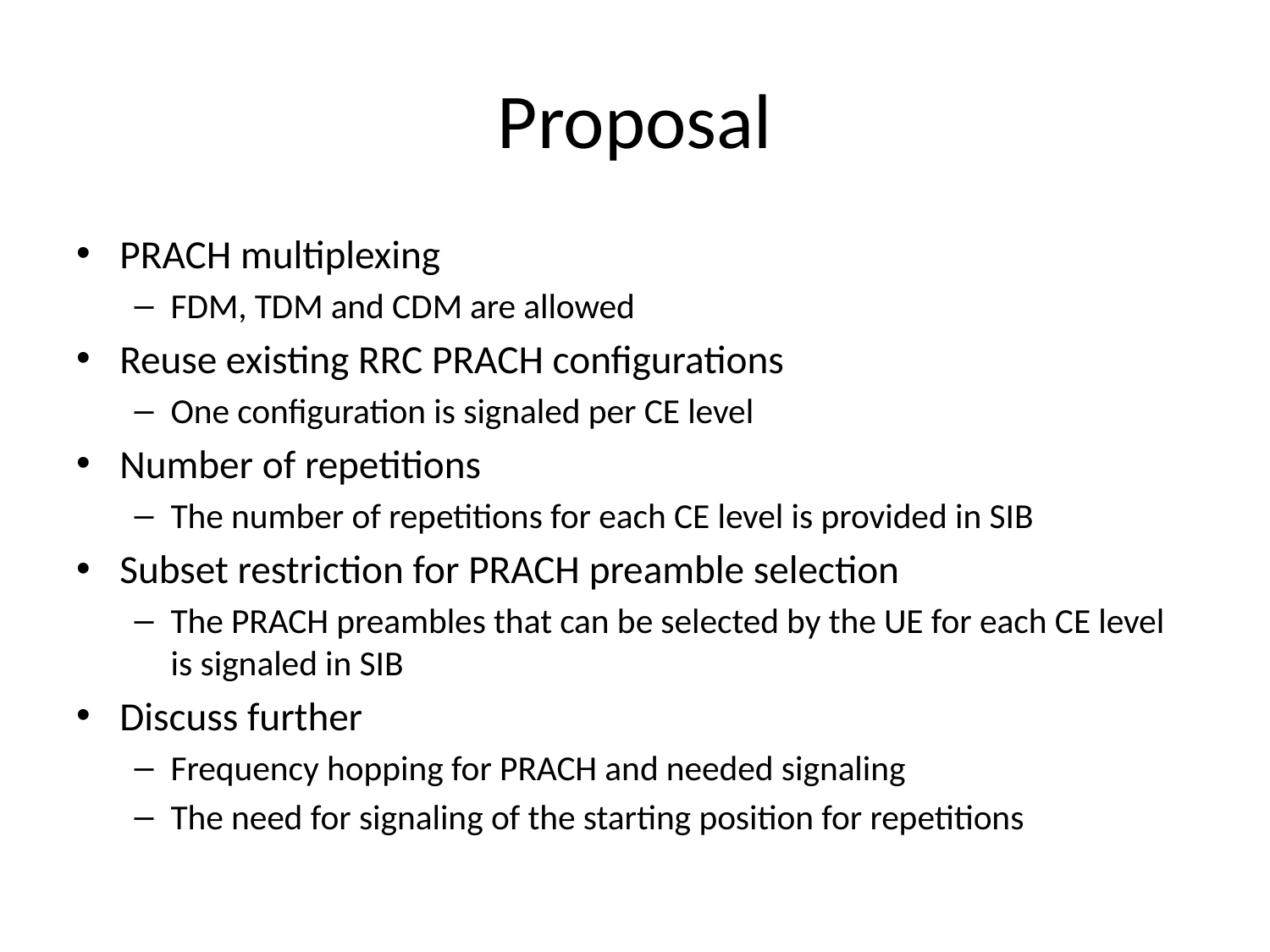

# Proposal
PRACH multiplexing
FDM, TDM and CDM are allowed
Reuse existing RRC PRACH configurations
One configuration is signaled per CE level
Number of repetitions
The number of repetitions for each CE level is provided in SIB
Subset restriction for PRACH preamble selection
The PRACH preambles that can be selected by the UE for each CE level is signaled in SIB
Discuss further
Frequency hopping for PRACH and needed signaling
The need for signaling of the starting position for repetitions